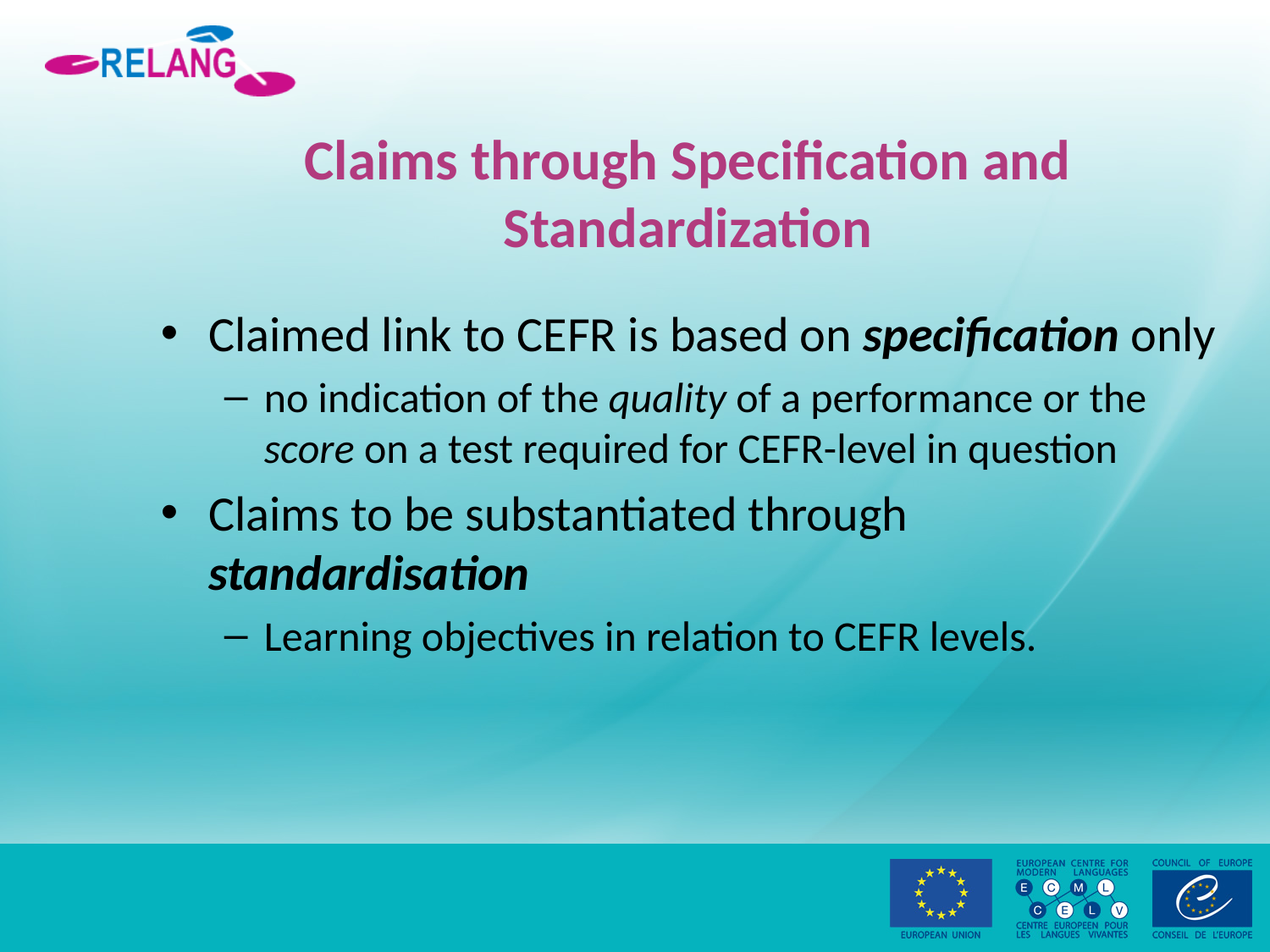

# Claims through Specification and Standardization
Claimed link to CEFR is based on specification only
no indication of the quality of a performance or the score on a test required for CEFR-level in question
Claims to be substantiated through standardisation
Learning objectives in relation to CEFR levels.